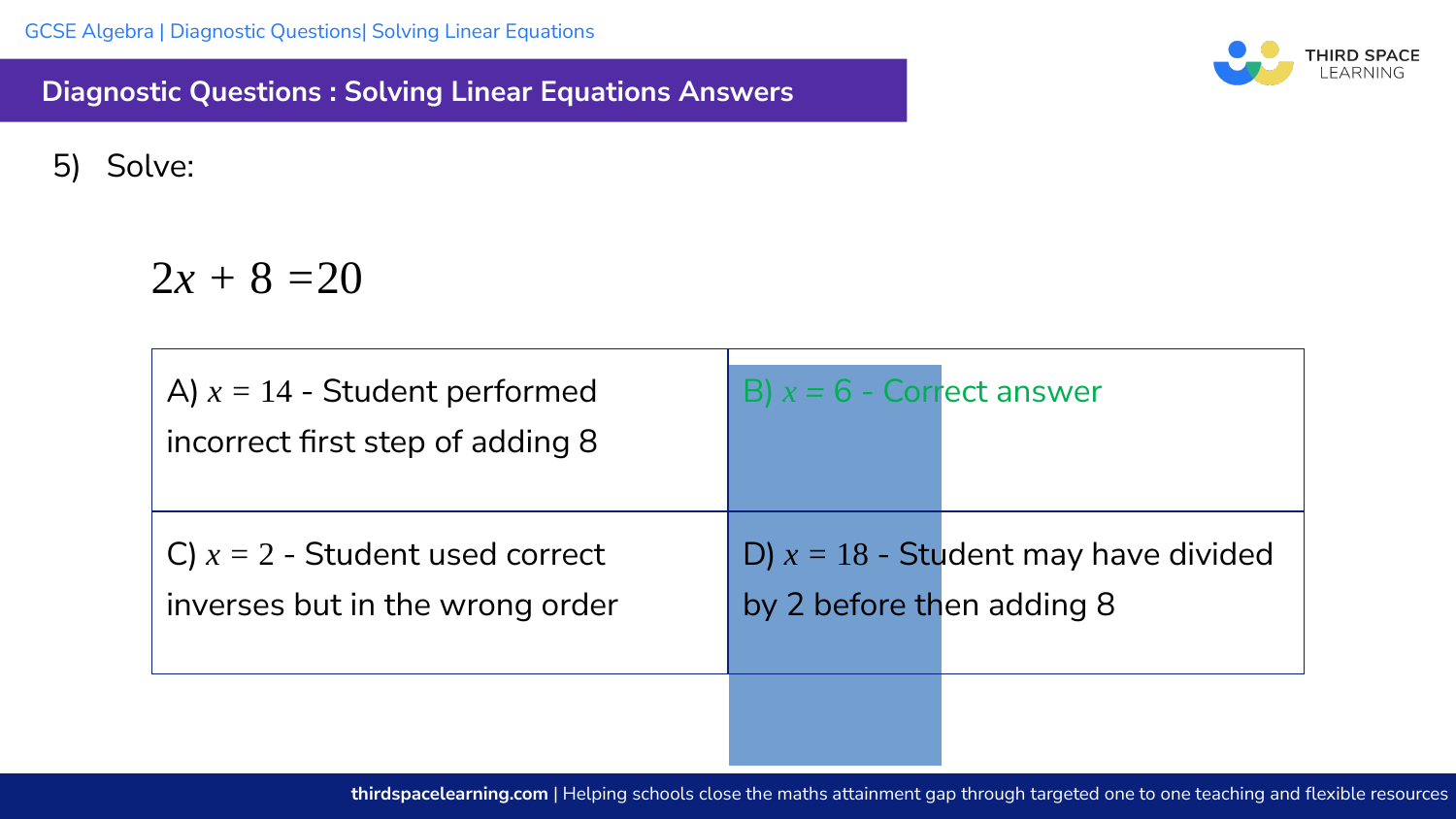

Diagnostic Questions : Solving Linear Equations Answers
| 5) Solve: 2x + 8 =20 |  |  |  |  |
| --- | --- | --- | --- | --- |
|  |  |  |  |  |
| A) x = 14 - Student performed incorrect first step of adding 8 | B) x = 6 - Correct answer |
| --- | --- |
| C) x = 2 - Student used correct inverses but in the wrong order | D) x = 18 - Student may have divided by 2 before then adding 8 |